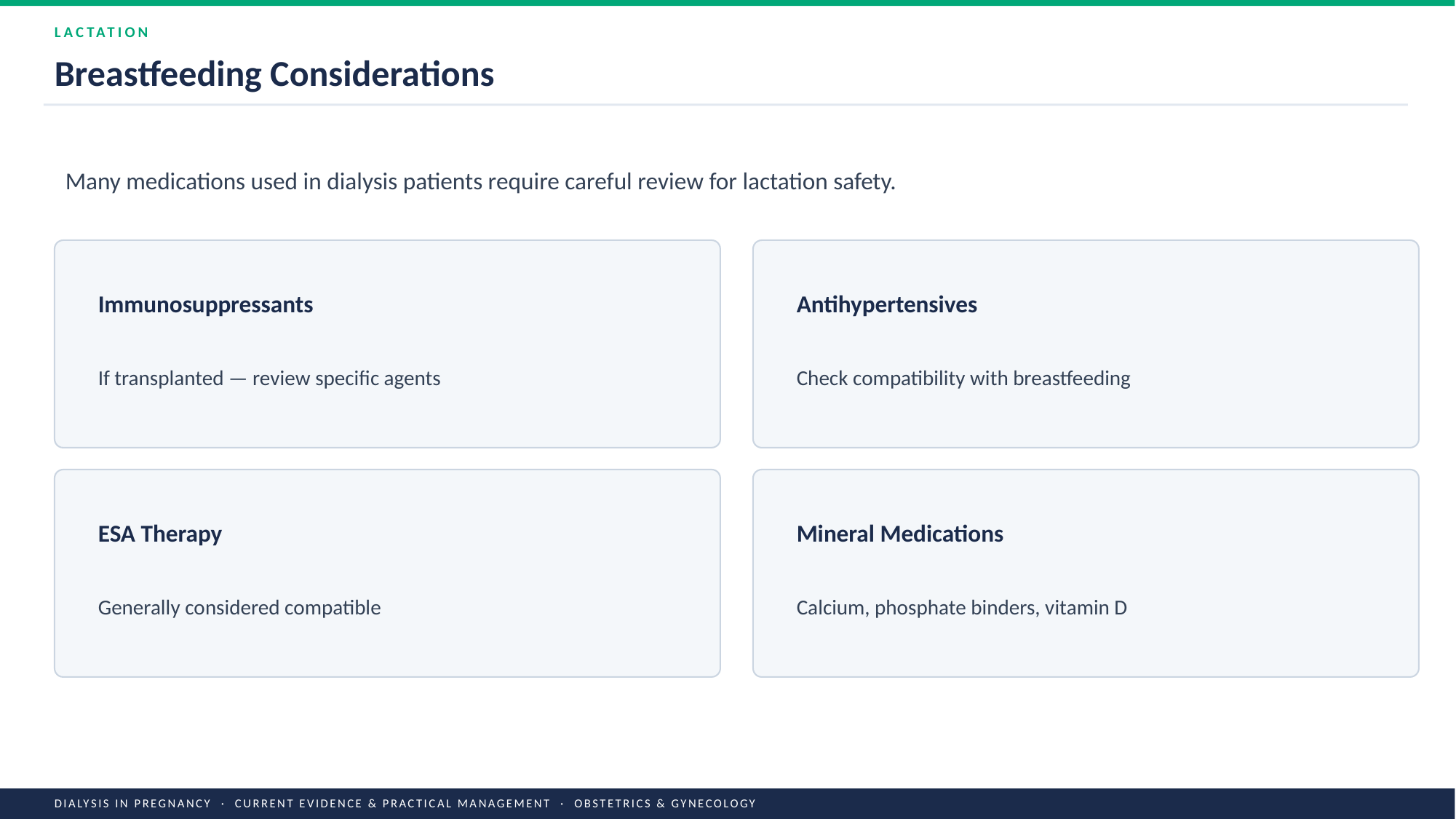

LACTATION
Breastfeeding Considerations

Many medications used in dialysis patients require careful review for lactation safety.

Immunosuppressants
Antihypertensives
If transplanted — review specific agents
Check compatibility with breastfeeding

ESA Therapy
Mineral Medications
Generally considered compatible
Calcium, phosphate binders, vitamin D

DIALYSIS IN PREGNANCY  ·  CURRENT EVIDENCE & PRACTICAL MANAGEMENT  ·  OBSTETRICS & GYNECOLOGY